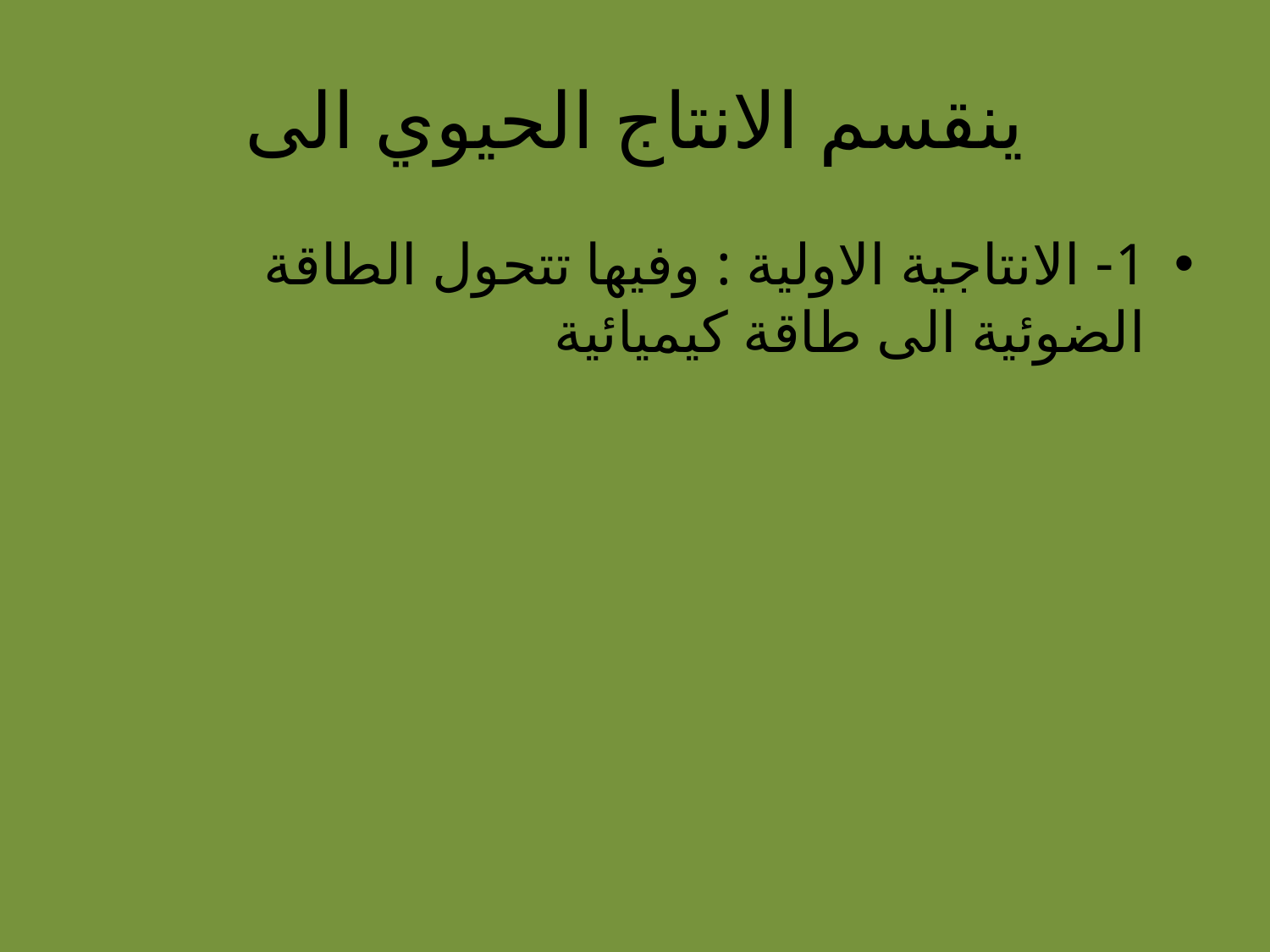

# ينقسم الانتاج الحيوي الى
1- الانتاجية الاولية : وفيها تتحول الطاقة الضوئية الى طاقة كيميائية